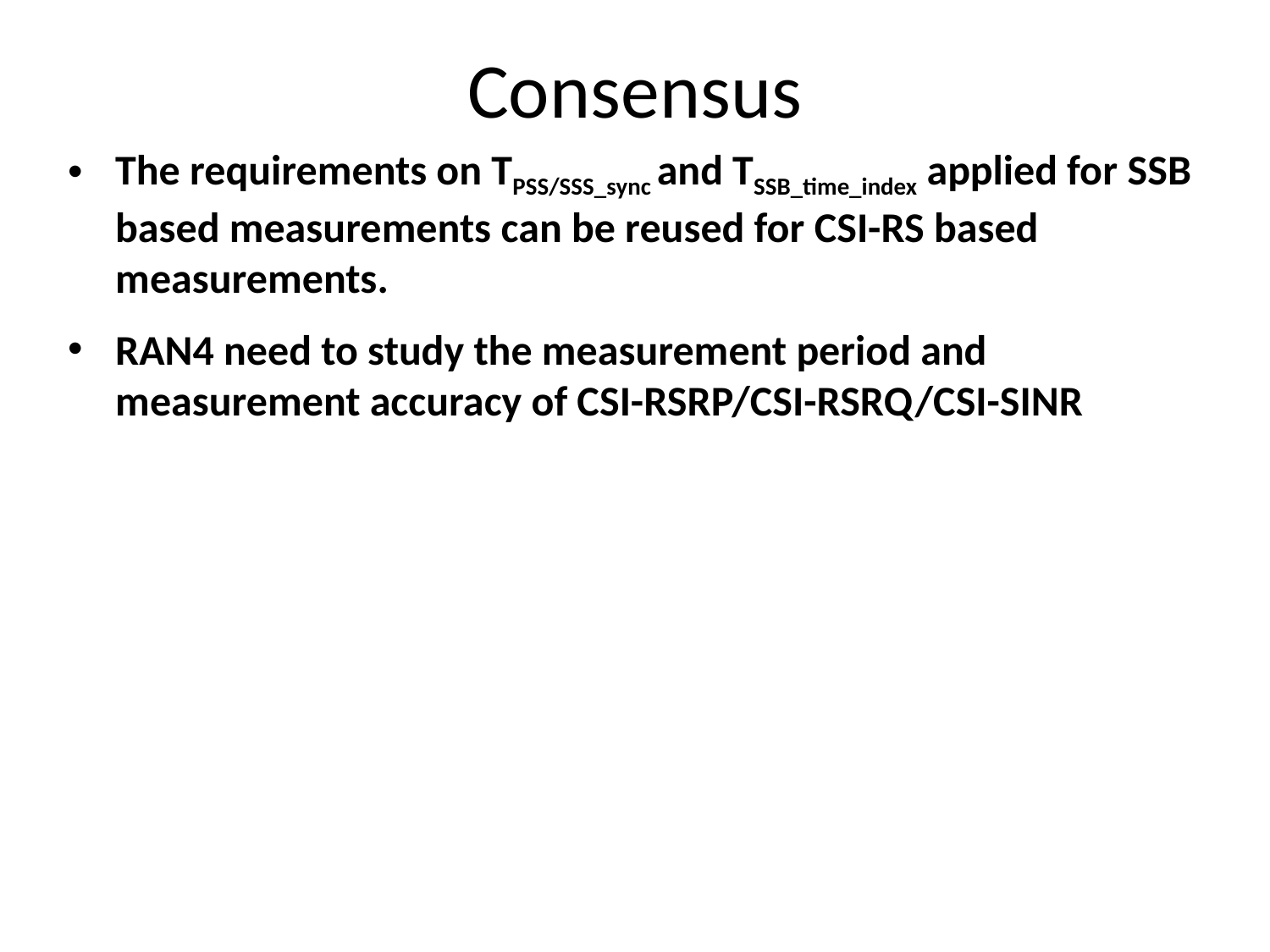

# Consensus
The requirements on TPSS/SSS_sync and TSSB_time_index applied for SSB based measurements can be reused for CSI-RS based measurements.
RAN4 need to study the measurement period and measurement accuracy of CSI-RSRP/CSI-RSRQ/CSI-SINR